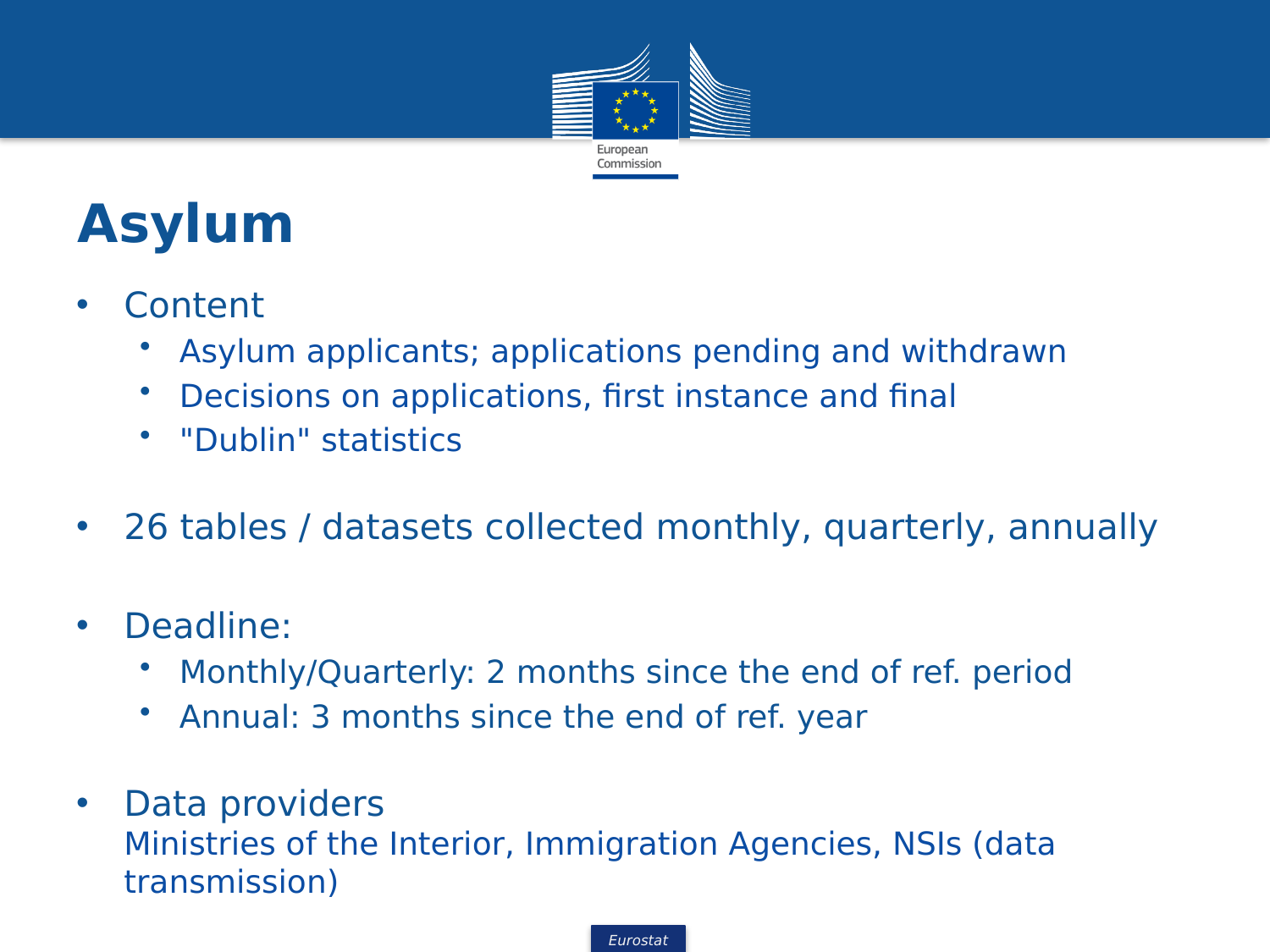

# Asylum
Content
Asylum applicants; applications pending and withdrawn
Decisions on applications, first instance and final
"Dublin" statistics

26 tables / datasets collected monthly, quarterly, annually

Deadline:
Monthly/Quarterly: 2 months since the end of ref. period
Annual: 3 months since the end of ref. year

Data providers
Ministries of the Interior, Immigration Agencies, NSIs (data transmission)
5 July 2012
15